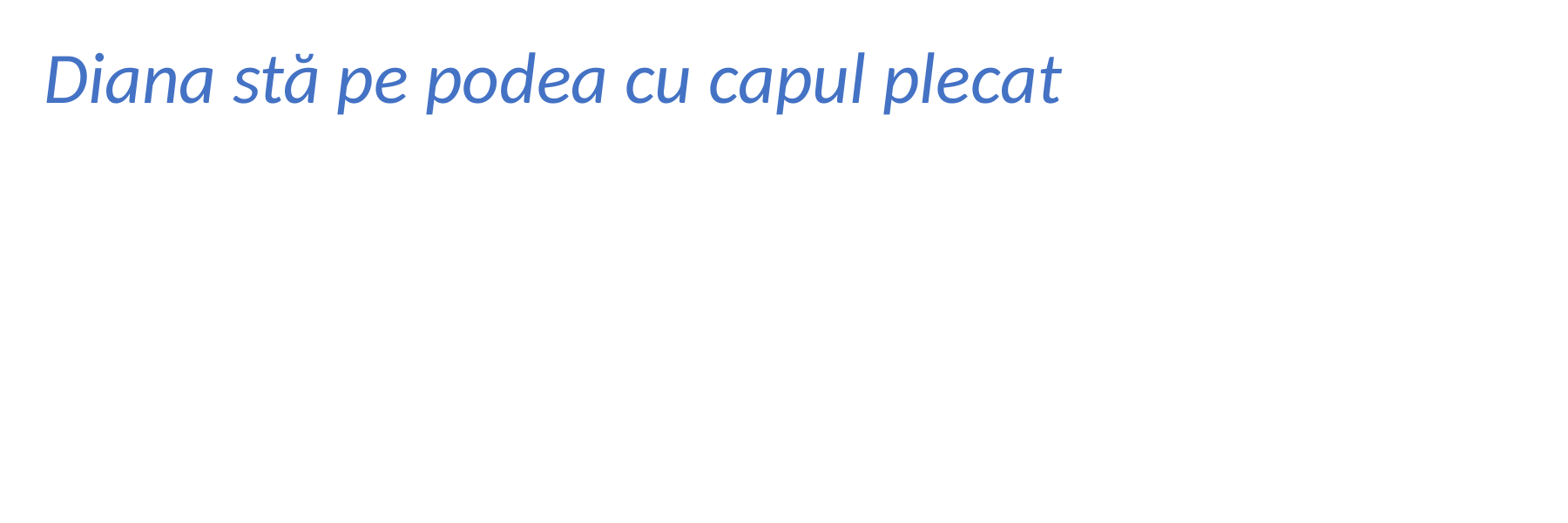

Diana stă pe podea cu capul plecat